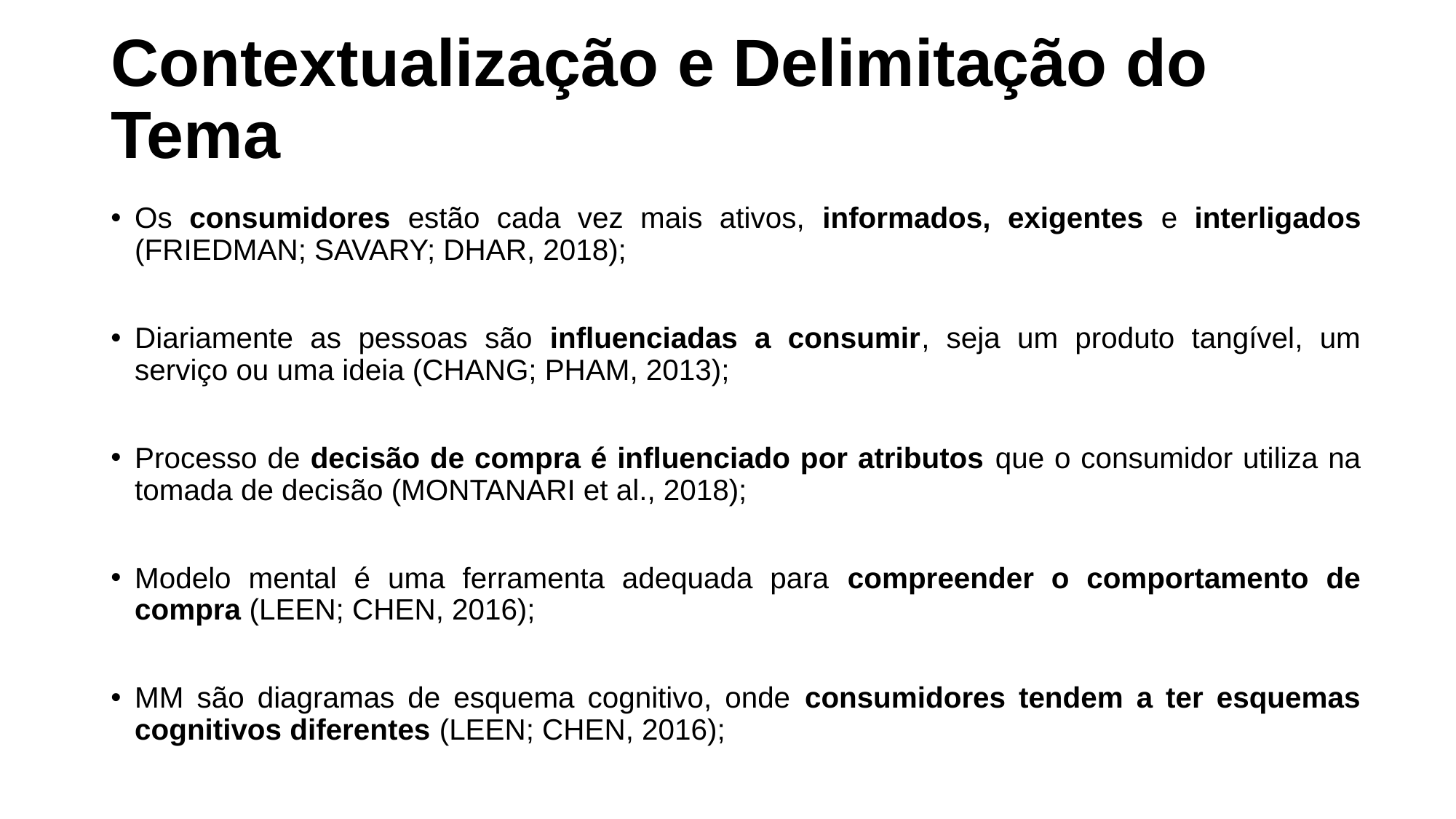

# Contextualização e Delimitação do Tema
Os consumidores estão cada vez mais ativos, informados, exigentes e interligados (FRIEDMAN; SAVARY; DHAR, 2018);

Diariamente as pessoas são influenciadas a consumir, seja um produto tangível, um serviço ou uma ideia (CHANG; PHAM, 2013);

Processo de decisão de compra é influenciado por atributos que o consumidor utiliza na tomada de decisão (MONTANARI et al., 2018);

Modelo mental é uma ferramenta adequada para compreender o comportamento de compra (LEEN; CHEN, 2016);

MM são diagramas de esquema cognitivo, onde consumidores tendem a ter esquemas cognitivos diferentes (LEEN; CHEN, 2016);